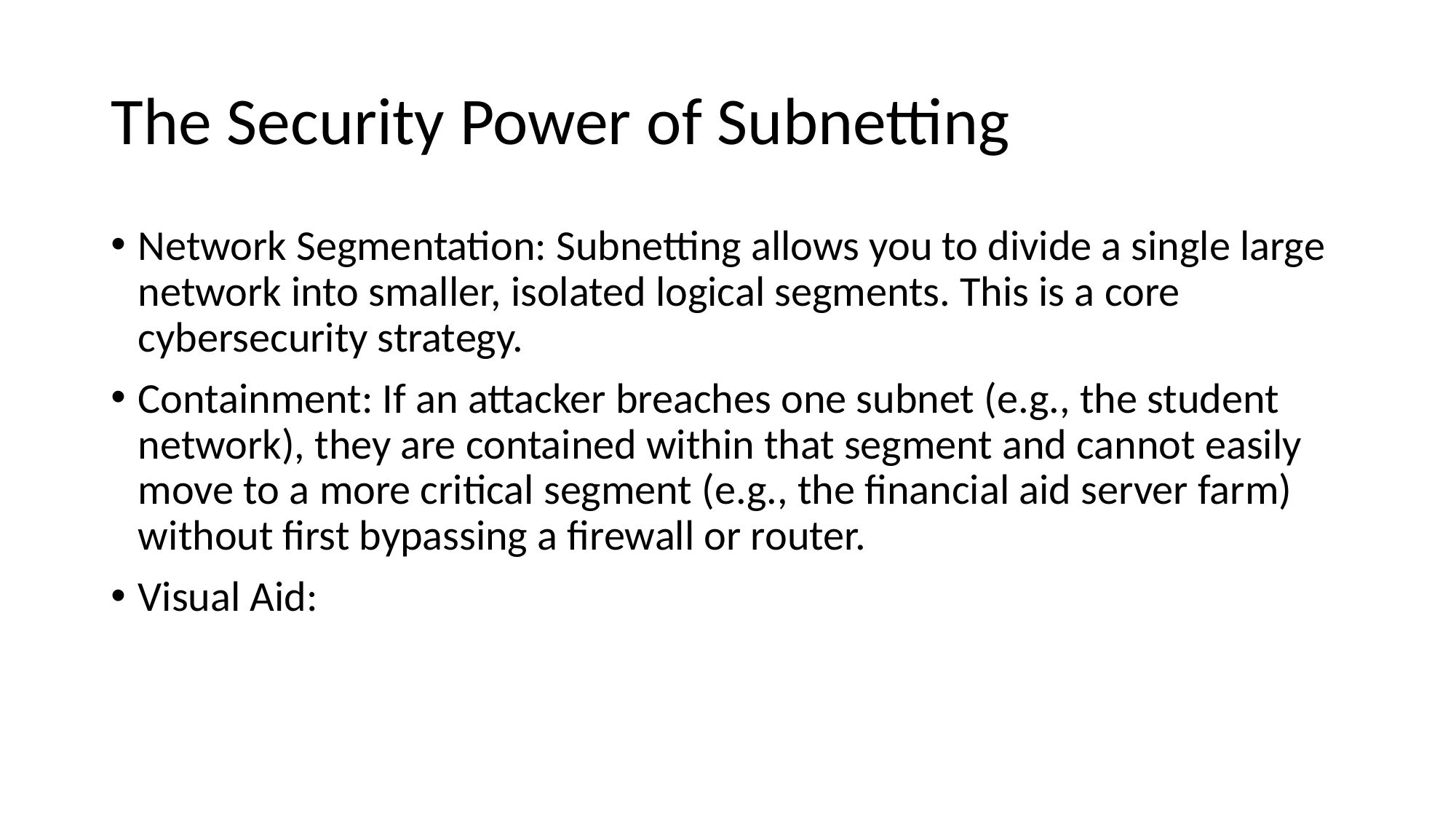

# The Security Power of Subnetting
Network Segmentation: Subnetting allows you to divide a single large network into smaller, isolated logical segments. This is a core cybersecurity strategy.
Containment: If an attacker breaches one subnet (e.g., the student network), they are contained within that segment and cannot easily move to a more critical segment (e.g., the financial aid server farm) without first bypassing a firewall or router.
Visual Aid: